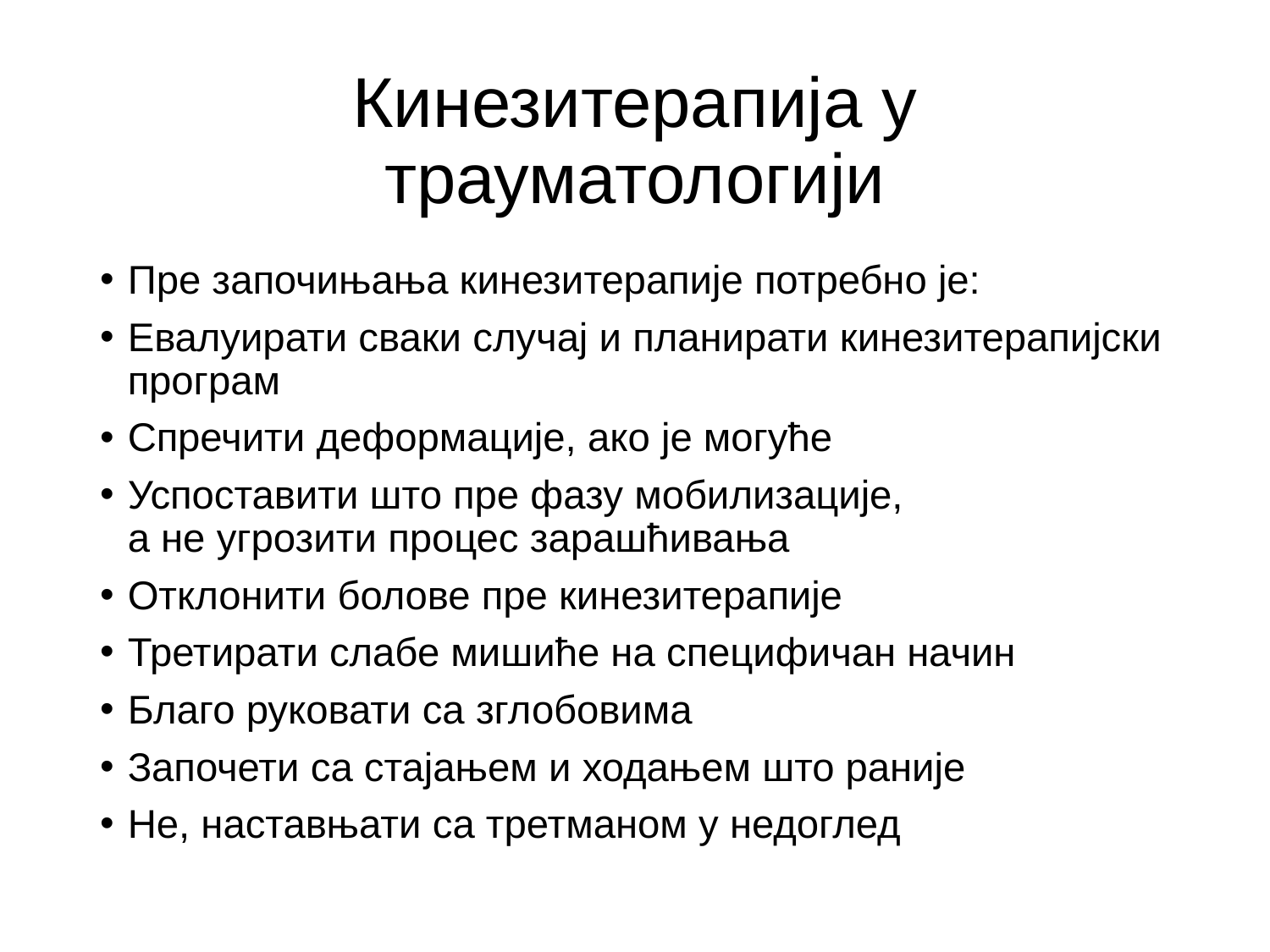

# Кинезитерапија у трауматологији
Пре започињања кинезитерапије потребно је:
Евалуирати сваки случај и планирати кинезитерапијски програм
Спречити деформације, ако је могуће
Успоставити што пре фазу мобилизације,
а не угрозити процес зарашћивања
Отклонити болове пре кинезитерапије
Третирати слабе мишиће на специфичан начин
Благо руковати са зглобовима
Започети са стајањем и ходањем што раније
Не, наставњати са третманом у недоглед